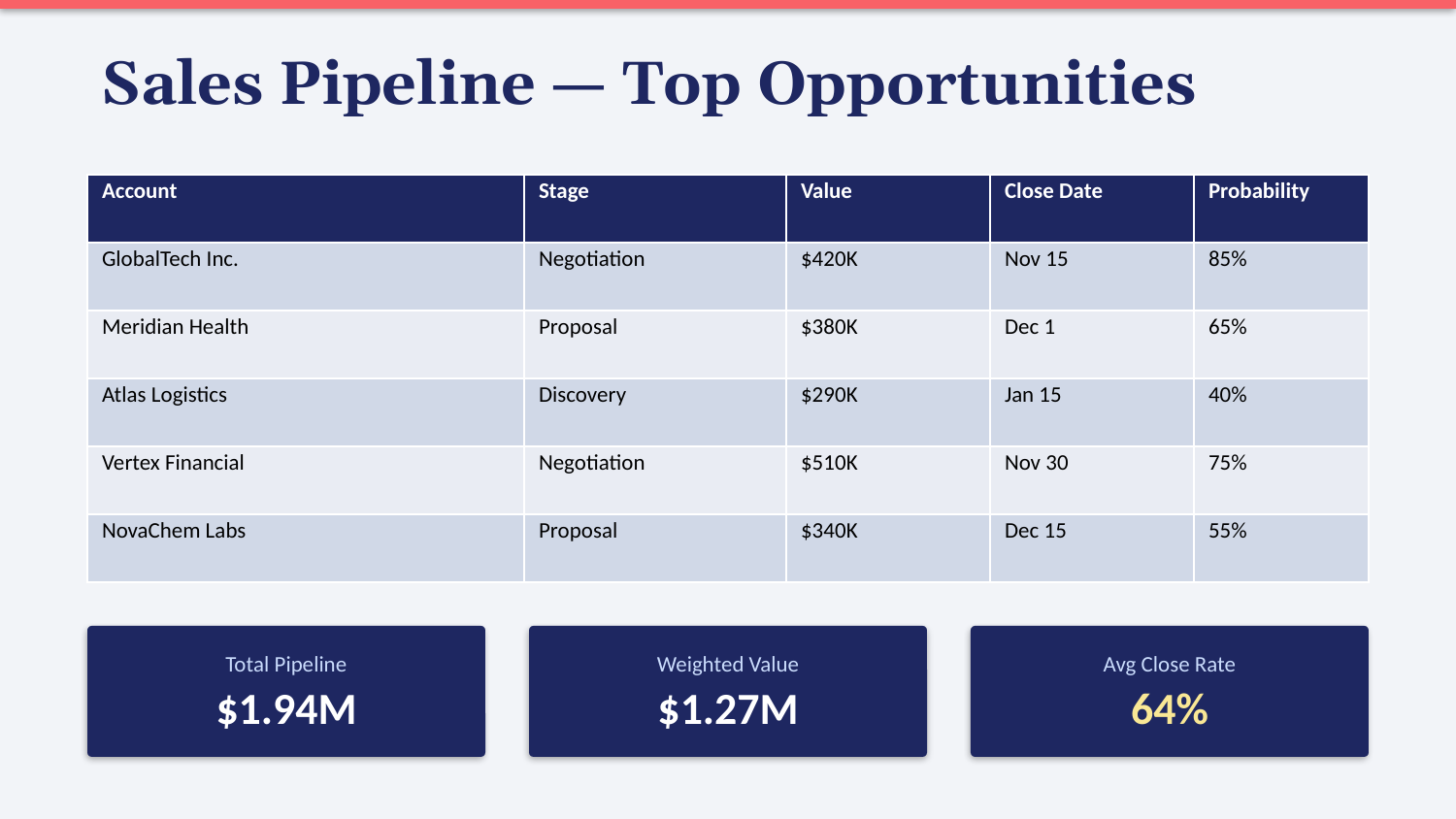

Sales Pipeline — Top Opportunities
| Account | Stage | Value | Close Date | Probability |
| --- | --- | --- | --- | --- |
| GlobalTech Inc. | Negotiation | $420K | Nov 15 | 85% |
| Meridian Health | Proposal | $380K | Dec 1 | 65% |
| Atlas Logistics | Discovery | $290K | Jan 15 | 40% |
| Vertex Financial | Negotiation | $510K | Nov 30 | 75% |
| NovaChem Labs | Proposal | $340K | Dec 15 | 55% |

Total Pipeline
$1.94M

Weighted Value
$1.27M

Avg Close Rate
64%